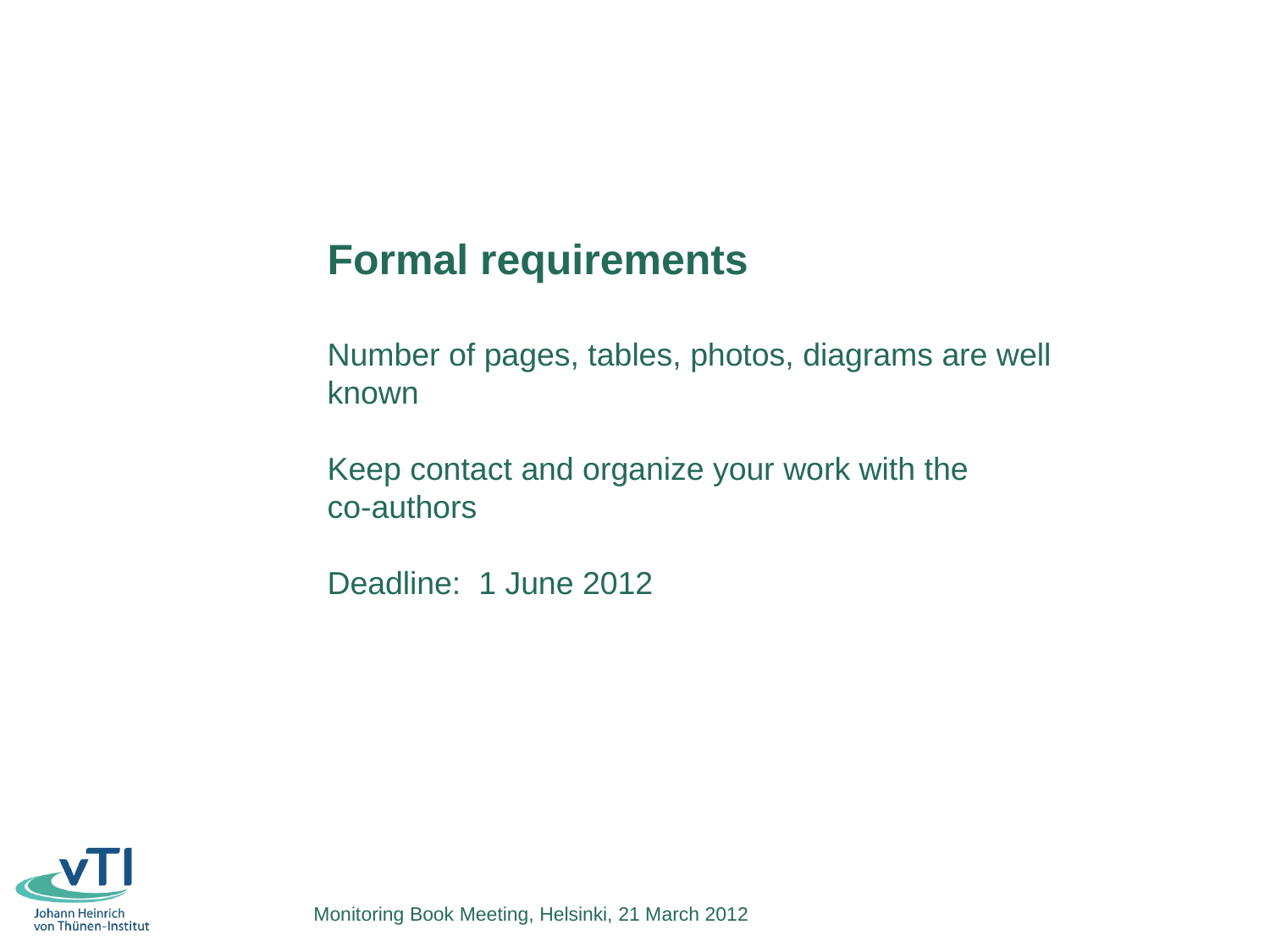

Formal requirements

Number of pages, tables, photos, diagrams are well known

Keep contact and organize your work with the
co-authors

Deadline:  1 June 2012